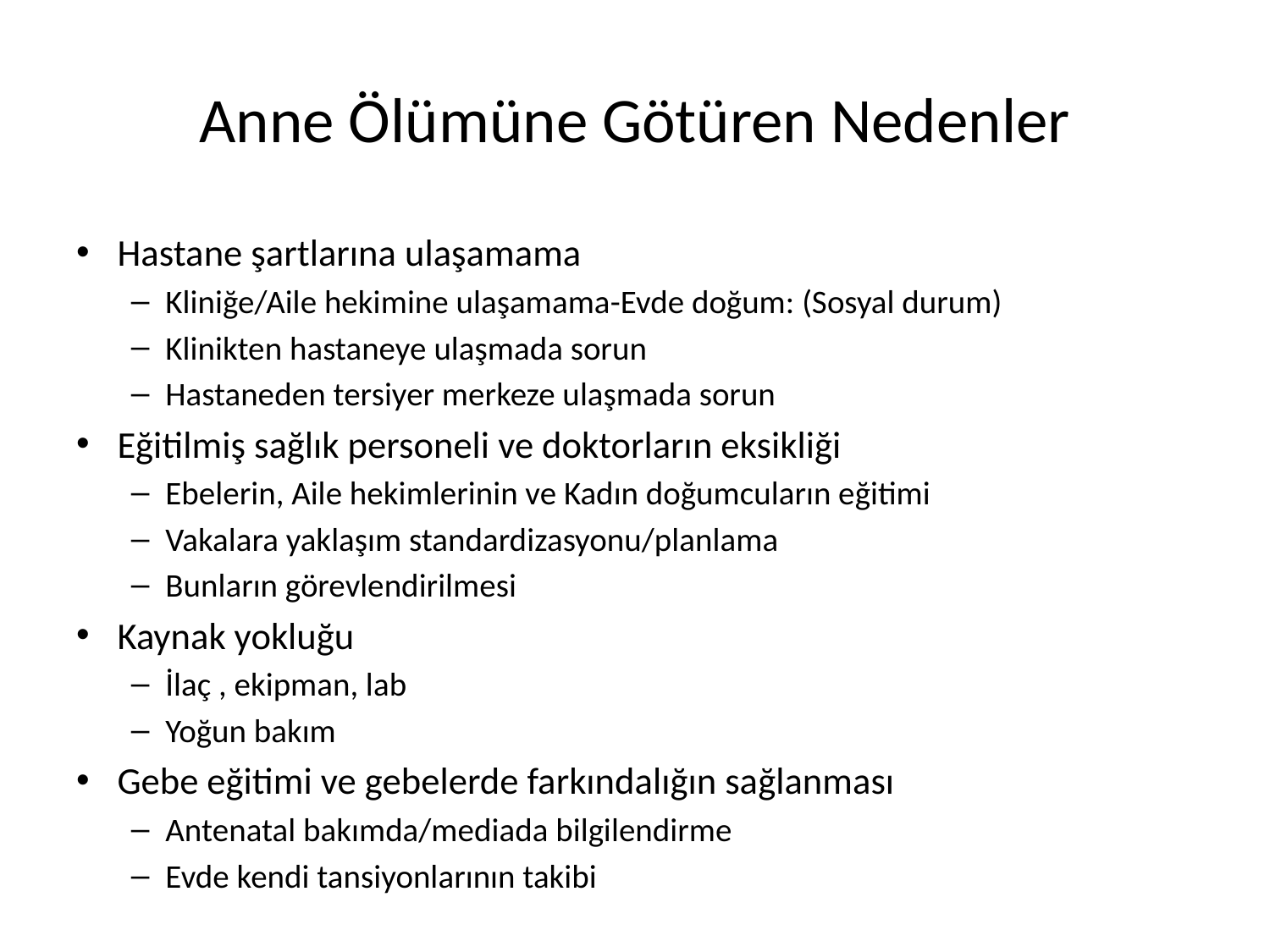

# Anne Ölümüne Götüren Nedenler
Hastane şartlarına ulaşamama
Kliniğe/Aile hekimine ulaşamama-Evde doğum: (Sosyal durum)
Klinikten hastaneye ulaşmada sorun
Hastaneden tersiyer merkeze ulaşmada sorun
Eğitilmiş sağlık personeli ve doktorların eksikliği
Ebelerin, Aile hekimlerinin ve Kadın doğumcuların eğitimi
Vakalara yaklaşım standardizasyonu/planlama
Bunların görevlendirilmesi
Kaynak yokluğu
İlaç , ekipman, lab
Yoğun bakım
Gebe eğitimi ve gebelerde farkındalığın sağlanması
Antenatal bakımda/mediada bilgilendirme
Evde kendi tansiyonlarının takibi